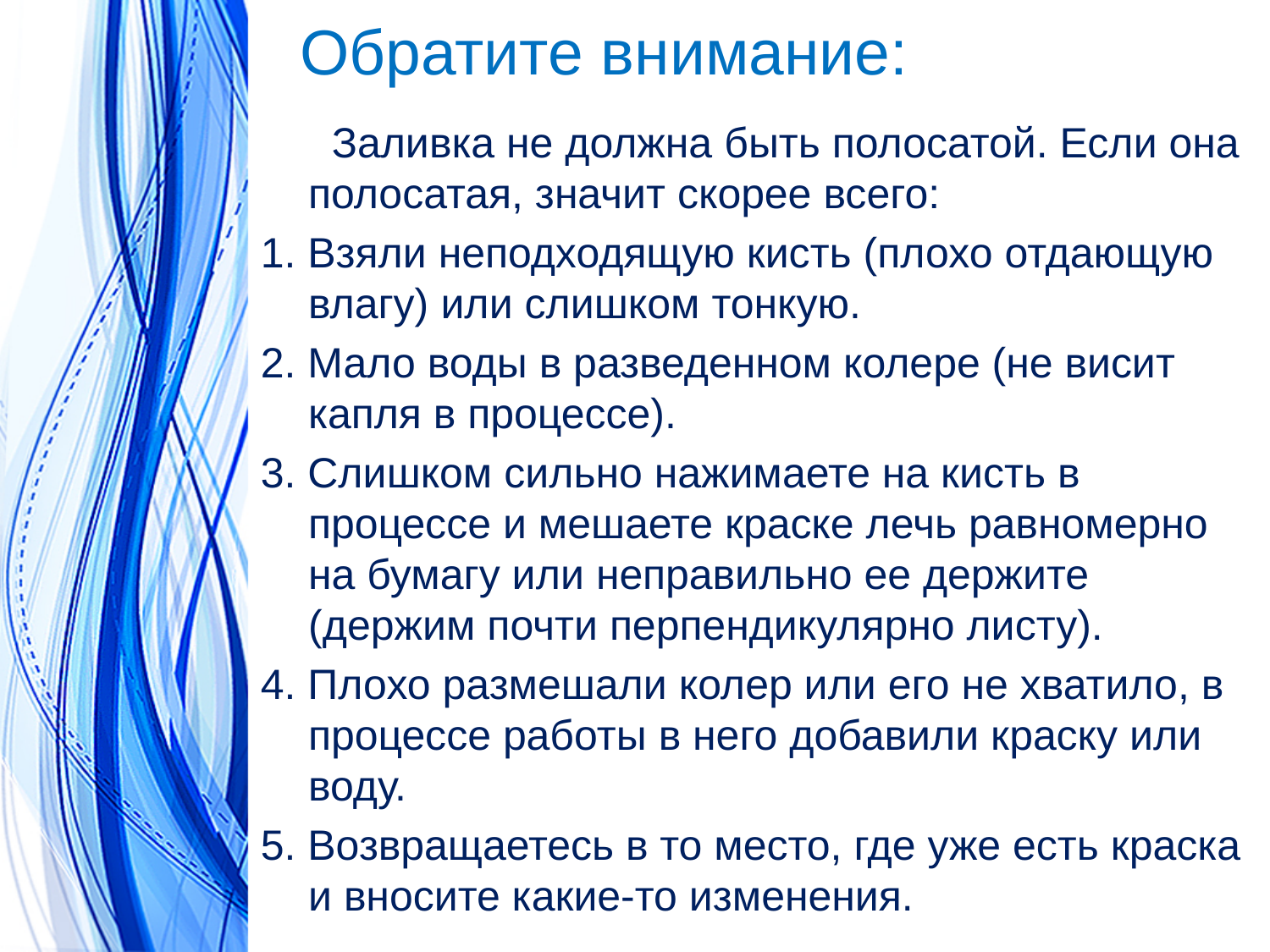

# Обратите внимание:
      Заливка не должна быть полосатой. Если она полосатая, значит скорее всего:
1. Взяли неподходящую кисть (плохо отдающую влагу) или слишком тонкую.
2. Мало воды в разведенном колере (не висит капля в процессе).
3. Слишком сильно нажимаете на кисть в процессе и мешаете краске лечь равномерно на бумагу или неправильно ее держите (держим почти перпендикулярно листу).
4. Плохо размешали колер или его не хватило, в процессе работы в него добавили краску или воду.
5. Возвращаетесь в то место, где уже есть краска и вносите какие-то изменения.
.